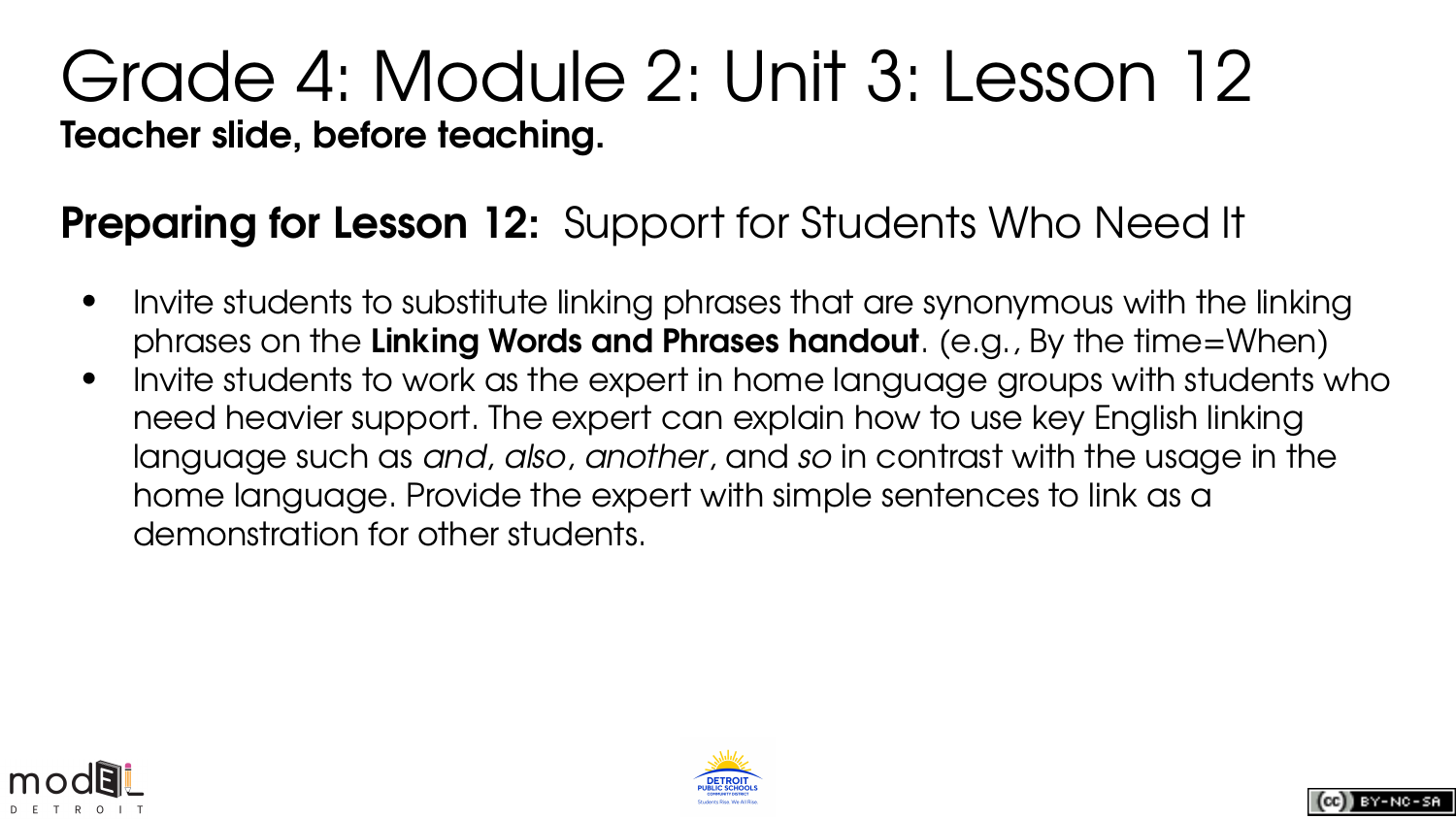

# Grade 4: Module 2: Unit 3: Lesson 12
Teacher slide, before teaching.
Preparing for Lesson 12:  Support for Students Who Need It
Invite students to substitute linking phrases that are synonymous with the linking phrases on the Linking Words and Phrases handout. (e.g., By the time=When)
Invite students to work as the expert in home language groups with students who need heavier support. The expert can explain how to use key English linking language such as and, also, another, and so in contrast with the usage in the home language. Provide the expert with simple sentences to link as a demonstration for other students.